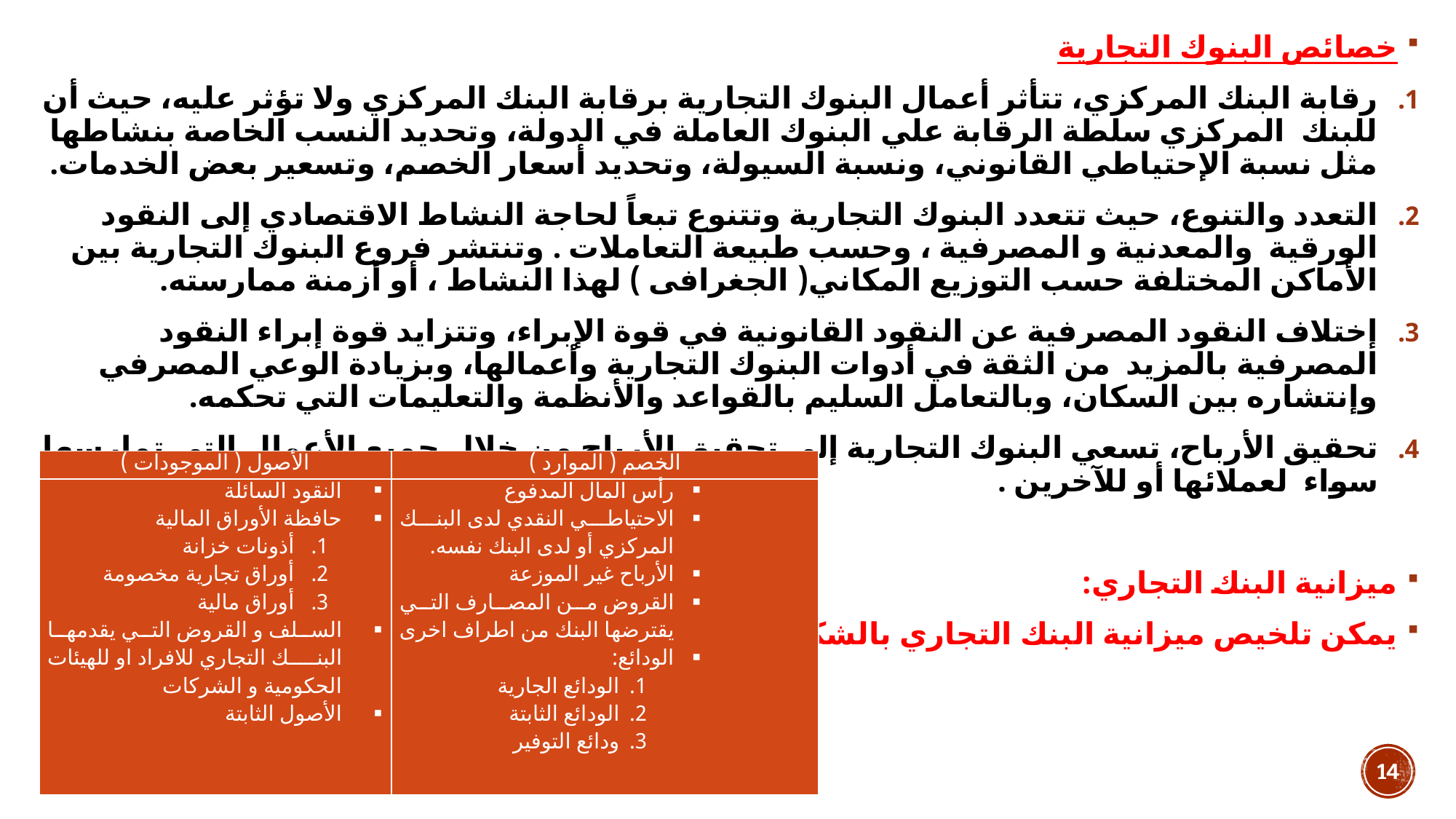

خصائص البنوك التجارية
رقابة البنك المركزي، تتأثر أعمال البنوك التجارية برقابة البنك المركزي ولا تؤثر عليه، حيث أن للبنك  المركزي سلطة الرقابة علي البنوك العاملة في الدولة، وتحديد النسب الخاصة بنشاطها مثل نسبة الإحتياطي القانوني، ونسبة السيولة، وتحديد أسعار الخصم، وتسعير بعض الخدمات.
التعدد والتنوع، حيث تتعدد البنوك التجارية وتتنوع تبعاً لحاجة النشاط الاقتصادي إلى النقود الورقية  والمعدنية و المصرفية ، وحسب طبيعة التعاملات . وتنتشر فروع البنوك التجارية بين الأماكن المختلفة حسب التوزيع المكاني( الجغرافى ) لهذا النشاط ، أو أزمنة ممارسته.
إختلاف النقود المصرفية عن النقود القانونية في قوة الإبراء، وتتزايد قوة إبراء النقود المصرفية بالمزيد  من الثقة في أدوات البنوك التجارية وأعمالها، وبزيادة الوعي المصرفي وإنتشاره بين السكان، وبالتعامل السليم بالقواعد والأنظمة والتعليمات التي تحكمه.
تحقيق الأرباح، تسعي البنوك التجارية إلي تحقيق الأرباح من خلال جميع الأعمال التي تمارسها سواء  لعملائها أو للآخرين .

ميزانية البنك التجاري:
يمكن تلخيص ميزانية البنك التجاري بالشكل الاتي

| الأصول ( الموجودات ) | الخصم ( الموارد ) |
| --- | --- |
| النقود السائلة حافظة الأوراق المالية أذونات خزانة أوراق تجارية مخصومة أوراق مالية السلف و القروض التي يقدمها البنك التجاري للافراد او للهيئات الحكومية و الشركات الأصول الثابتة | رأس المال المدفوع الاحتياطي النقدي لدى البنك المركزي أو لدى البنك نفسه. الأرباح غير الموزعة القروض من المصارف التي يقترضها البنك من اطراف اخرى الودائع: الودائع الجارية الودائع الثابتة ودائع التوفير |
حنان الجشعم
14